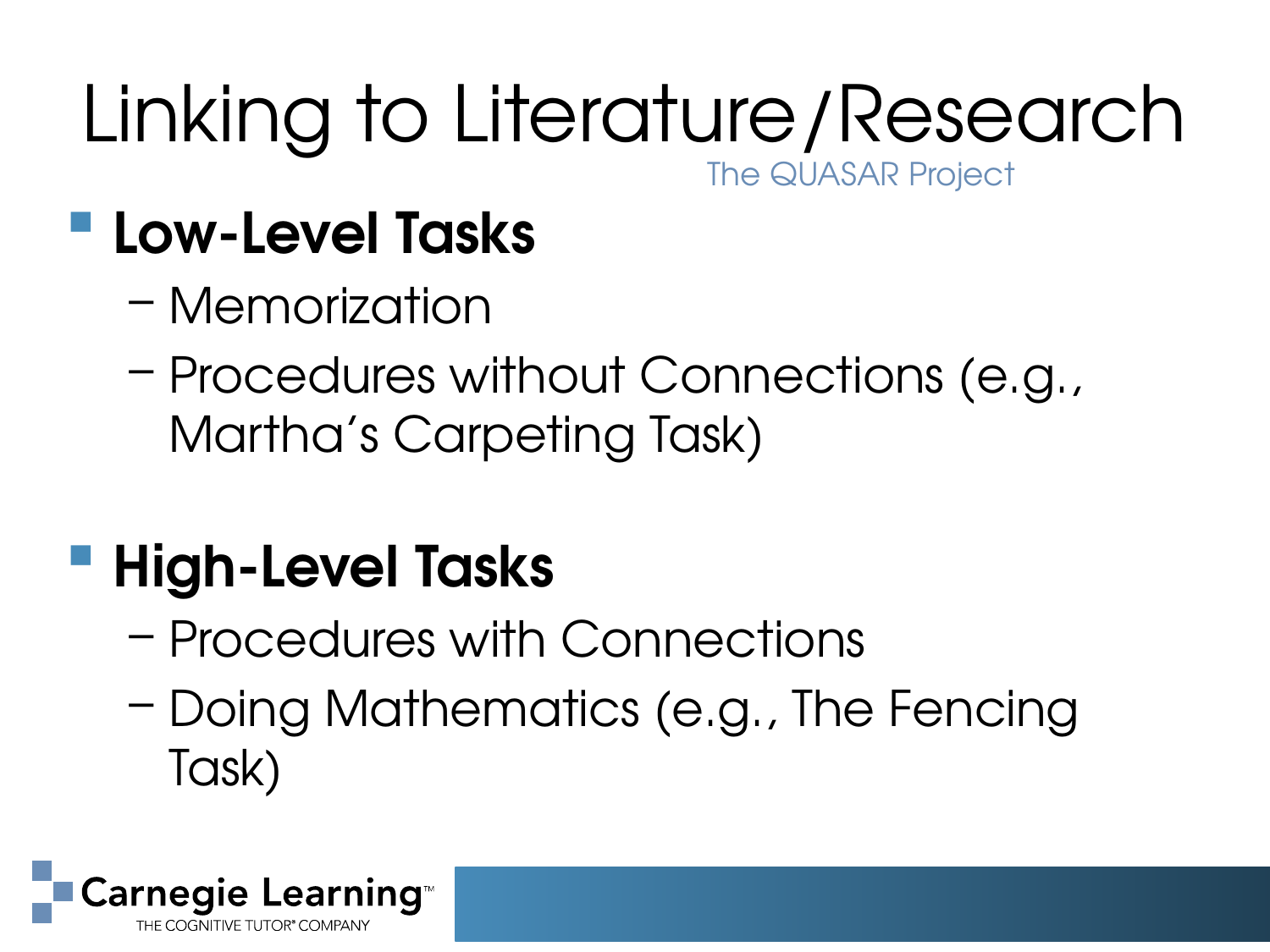

Linking to Literature/Research
The QUASAR Project
Low-Level Tasks
Memorization
Procedures without Connections (e.g., Martha’s Carpeting Task)

High-Level Tasks
Procedures with Connections
Doing Mathematics (e.g., The Fencing Task)